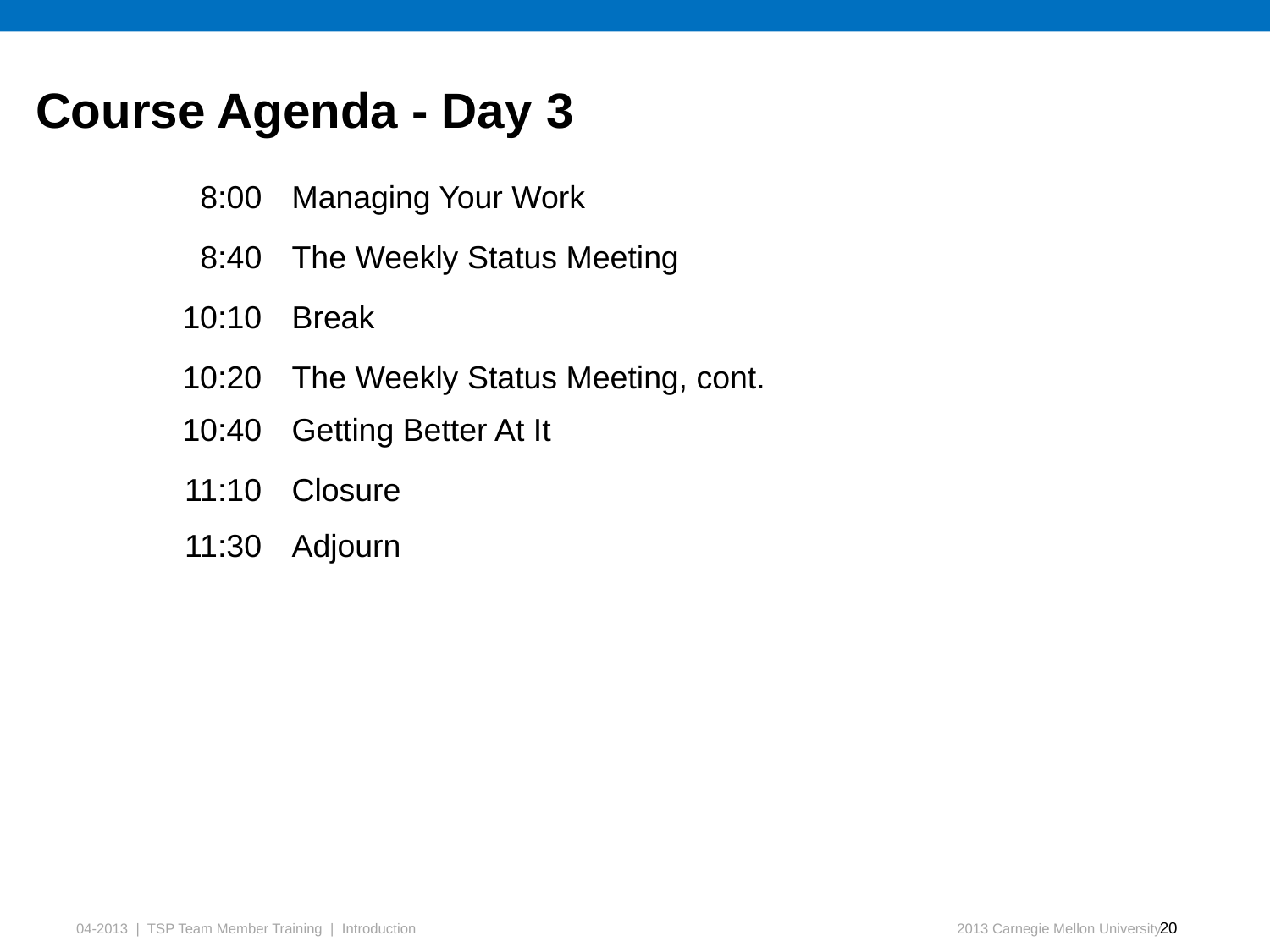

# Course Agenda - Day 3

| 8:00 | Managing Your Work |
| --- | --- |
| 8:40 | The Weekly Status Meeting |
| 10:10 | Break |
| 10:20 | The Weekly Status Meeting, cont. |
| 10:40 | Getting Better At It |
| 11:10 | Closure |
| 11:30 | Adjourn |